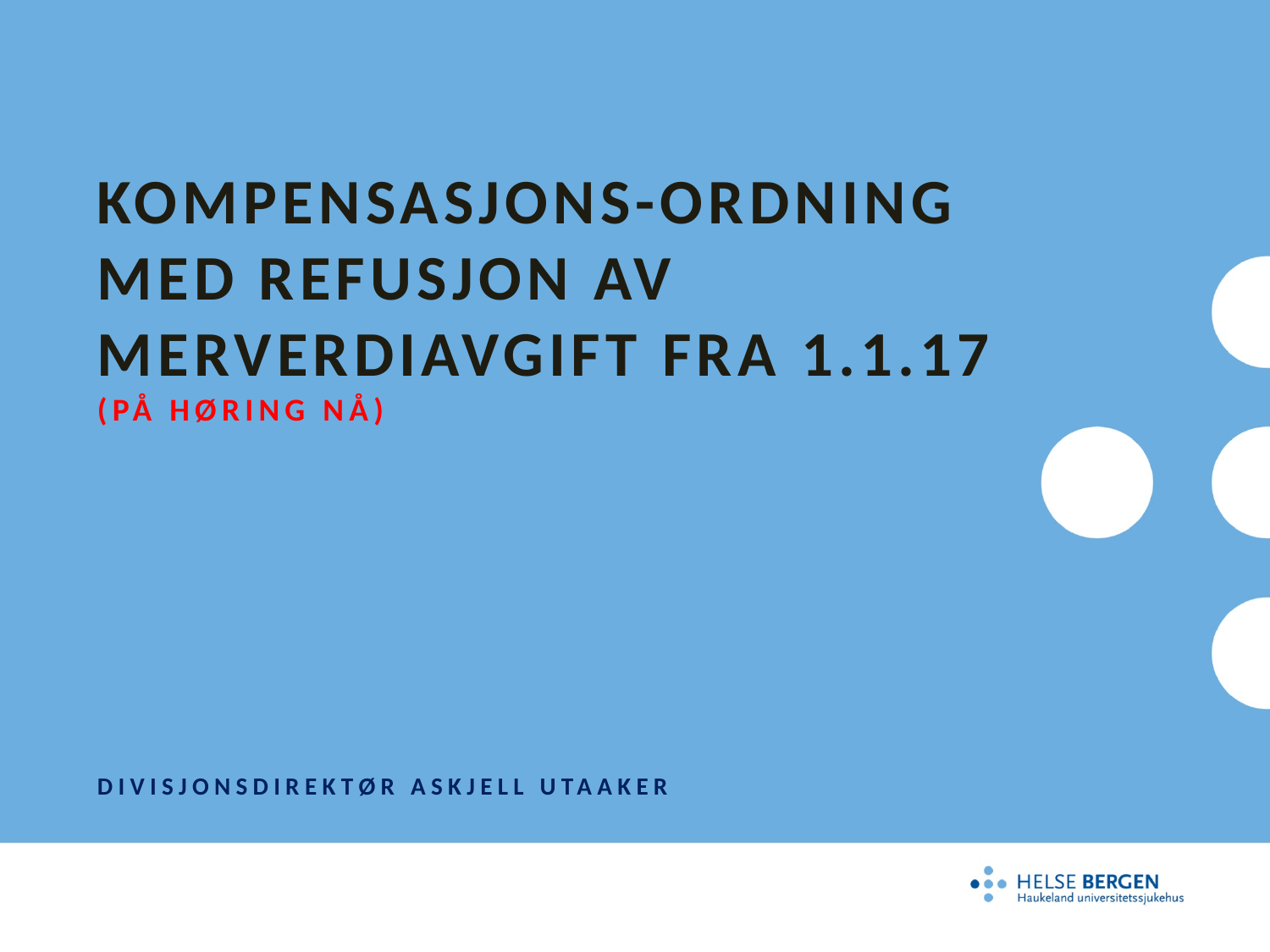

# Kompensasjons-ordning med refusjon av merverdiavgift fra 1.1.17 (på høring nå) divisjonsdirektør askjell utaaker